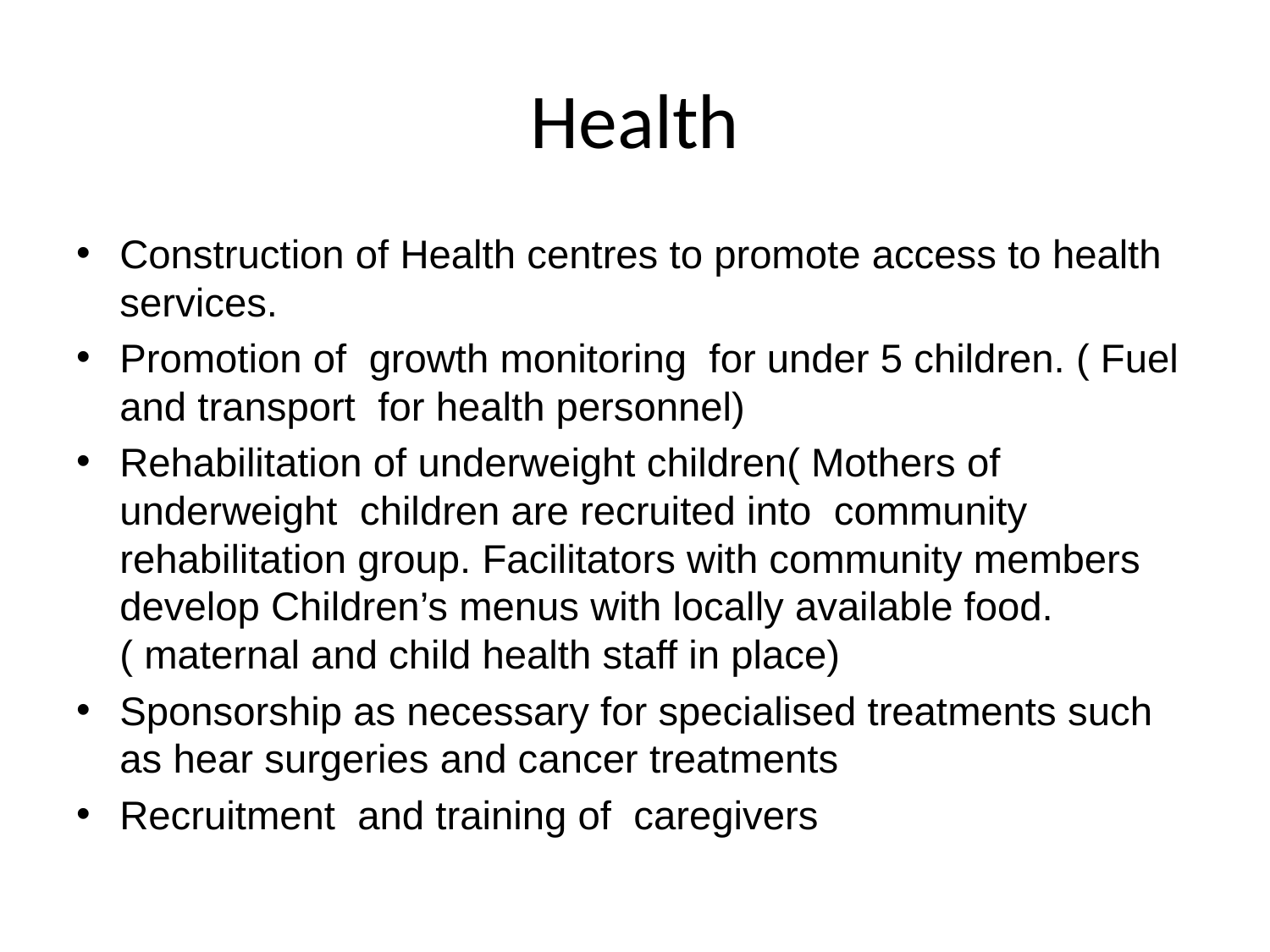

# Health
Construction of Health centres to promote access to health services.
Promotion of  growth monitoring  for under 5 children. ( Fuel and transport  for health personnel)
Rehabilitation of underweight children( Mothers of underweight  children are recruited into  community  rehabilitation group. Facilitators with community members develop Children’s menus with locally available food. ( maternal and child health staff in place)
Sponsorship as necessary for specialised treatments such as hear surgeries and cancer treatments
Recruitment  and training of  caregivers